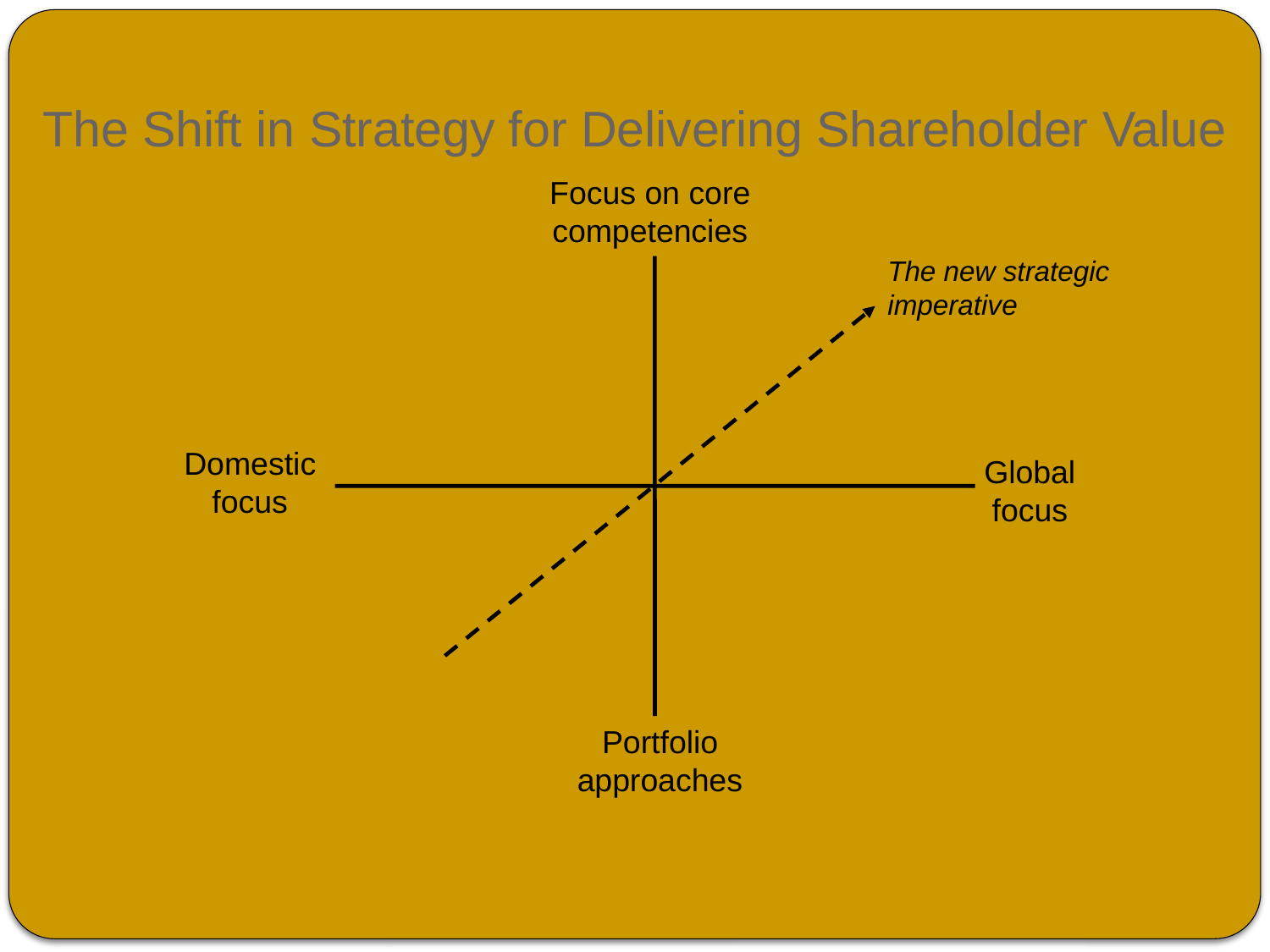

# The Shift in Strategy for Delivering Shareholder Value
Focus on core competencies
The new strategic imperative

Domestic focus
Global focus

Portfolio approaches